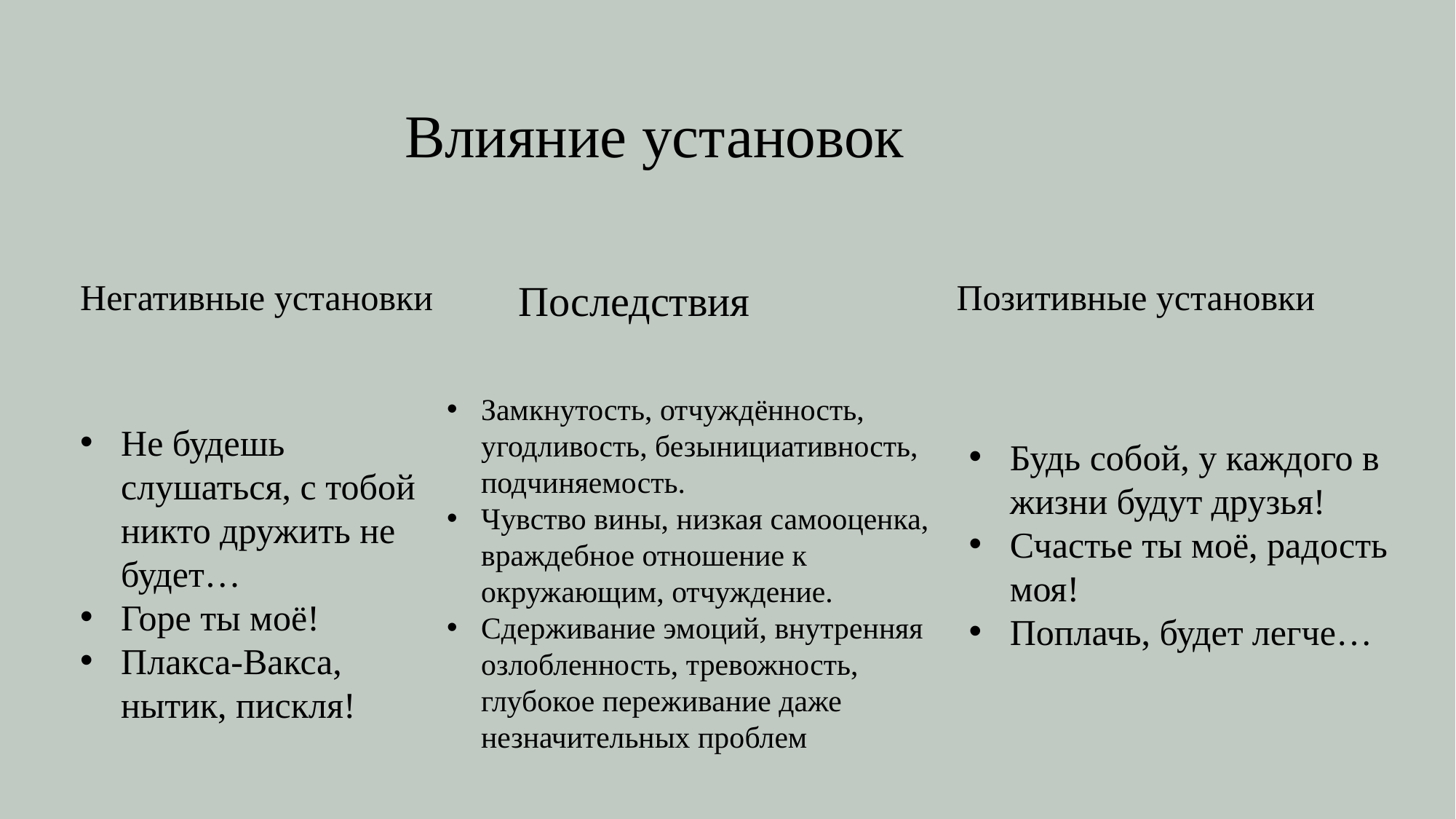

# Влияние установок
Негативные установки
Последствия
Позитивные установки
Замкнутость, отчуждённость, угодливость, безынициативность, подчиняемость.
Чувство вины, низкая самооценка, враждебное отношение к окружающим, отчуждение.
Сдерживание эмоций, внутренняя озлобленность, тревожность, глубокое переживание даже незначительных проблем
Не будешь слушаться, с тобой никто дружить не будет…
Горе ты моё!
Плакса-Вакса, нытик, пискля!
Будь собой, у каждого в жизни будут друзья!
Счастье ты моё, радость моя!
Поплачь, будет легче…